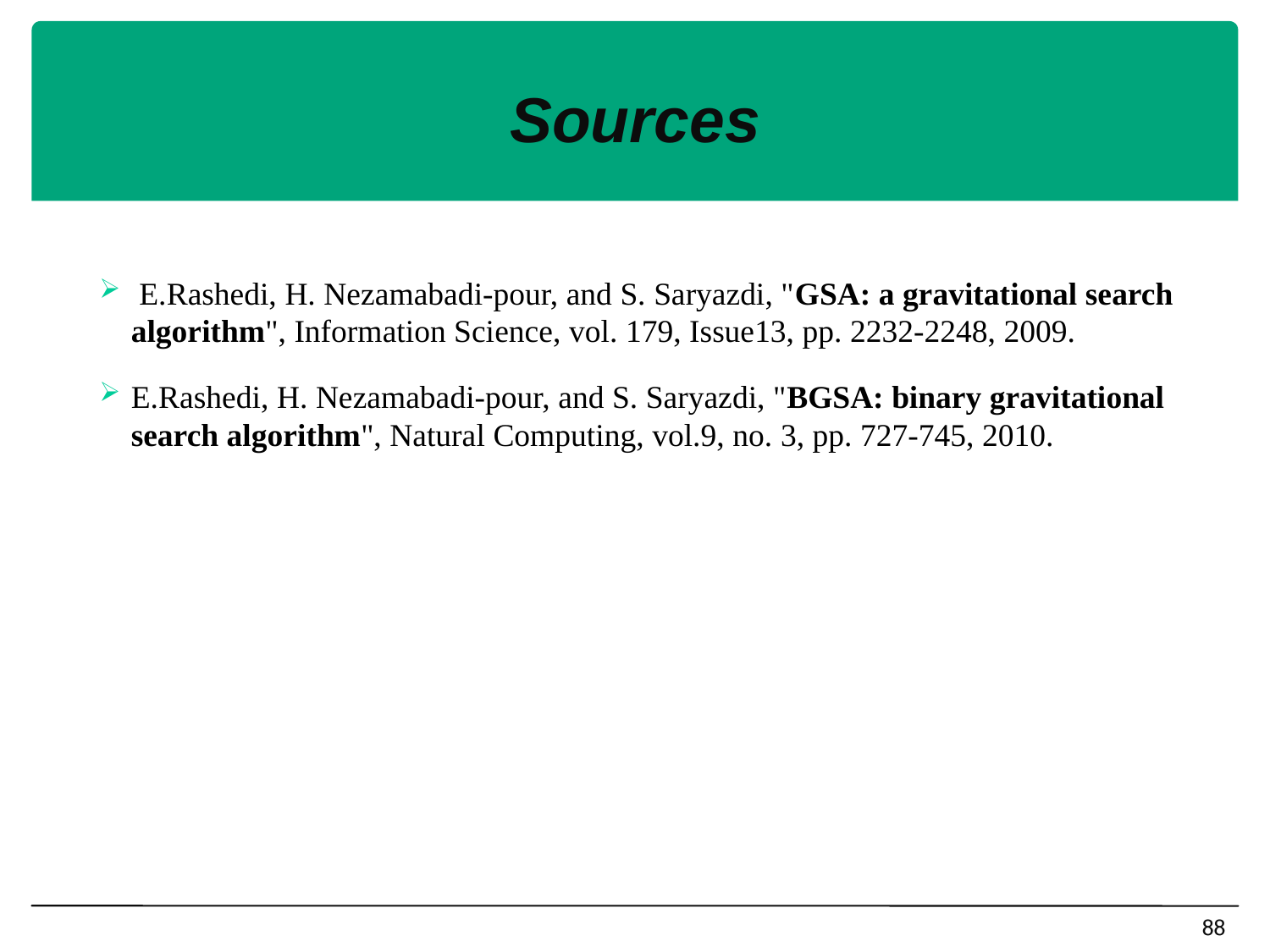

# Sources

 E.Rashedi, H. Nezamabadi-pour, and S. Saryazdi, "GSA: a gravitational search algorithm", Information Science, vol. 179, Issue13, pp. 2232-2248, 2009.
E.Rashedi, H. Nezamabadi-pour, and S. Saryazdi, "BGSA: binary gravitational search algorithm", Natural Computing, vol.9, no. 3, pp. 727-745, 2010.

88